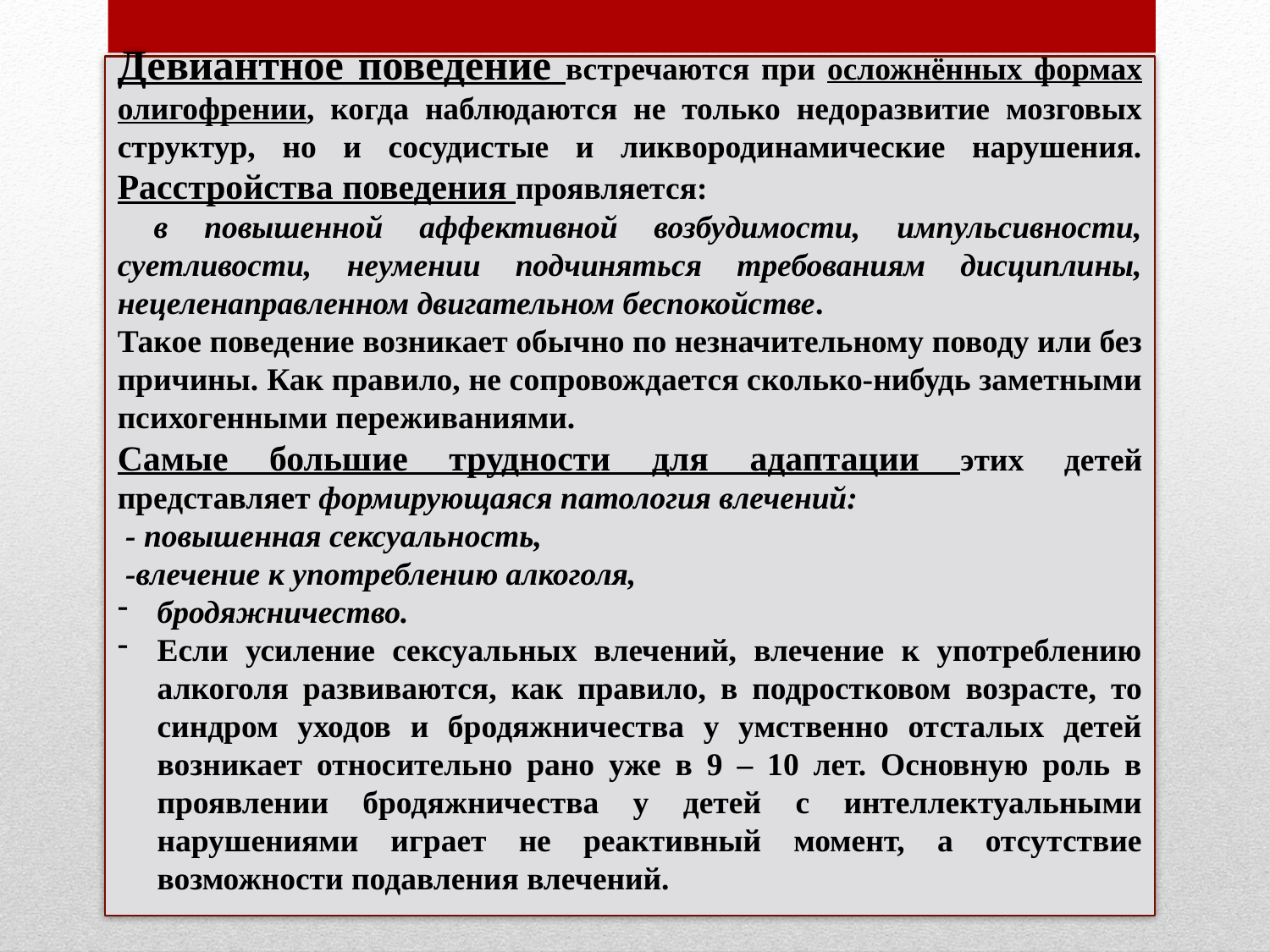

Девиантное поведение встречаются при осложнённых формах олигофрении, когда наблюдаются не только недоразвитие мозговых структур, но и сосудистые и ликвородинамические нарушения. Расстройства поведения проявляется:
 в повышенной аффективной возбудимости, импульсивности, суетливости, неумении подчиняться требованиям дисциплины, нецеленаправленном двигательном беспокойстве.
Такое поведение возникает обычно по незначительному поводу или без причины. Как правило, не сопровождается сколько-нибудь заметными психогенными переживаниями.
Самые большие трудности для адаптации этих детей представляет формирующаяся патология влечений:
 - повышенная сексуальность,
 -влечение к употреблению алкоголя,
бродяжничество.
Если усиление сексуальных влечений, влечение к употреблению алкоголя развиваются, как правило, в подростковом возрасте, то синдром уходов и бродяжничества у умственно отсталых детей возникает относительно рано уже в 9 – 10 лет. Основную роль в проявлении бродяжничества у детей с интеллектуальными нарушениями играет не реактивный момент, а отсутствие возможности подавления влечений.